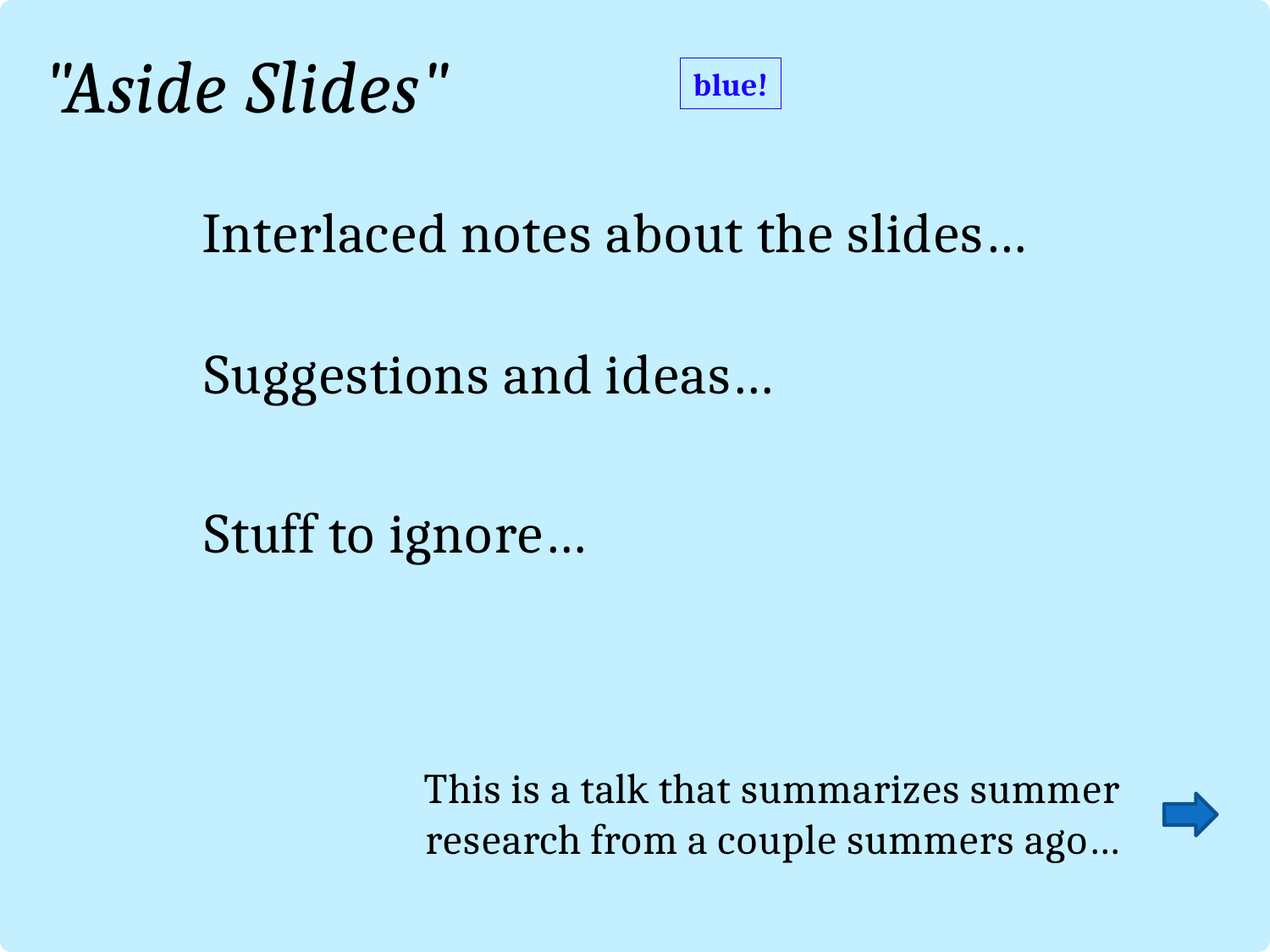

"Aside Slides"
blue!
Interlaced notes about the slides…
Suggestions and ideas…
Stuff to ignore…
This is a talk that summarizes summer research from a couple summers ago…